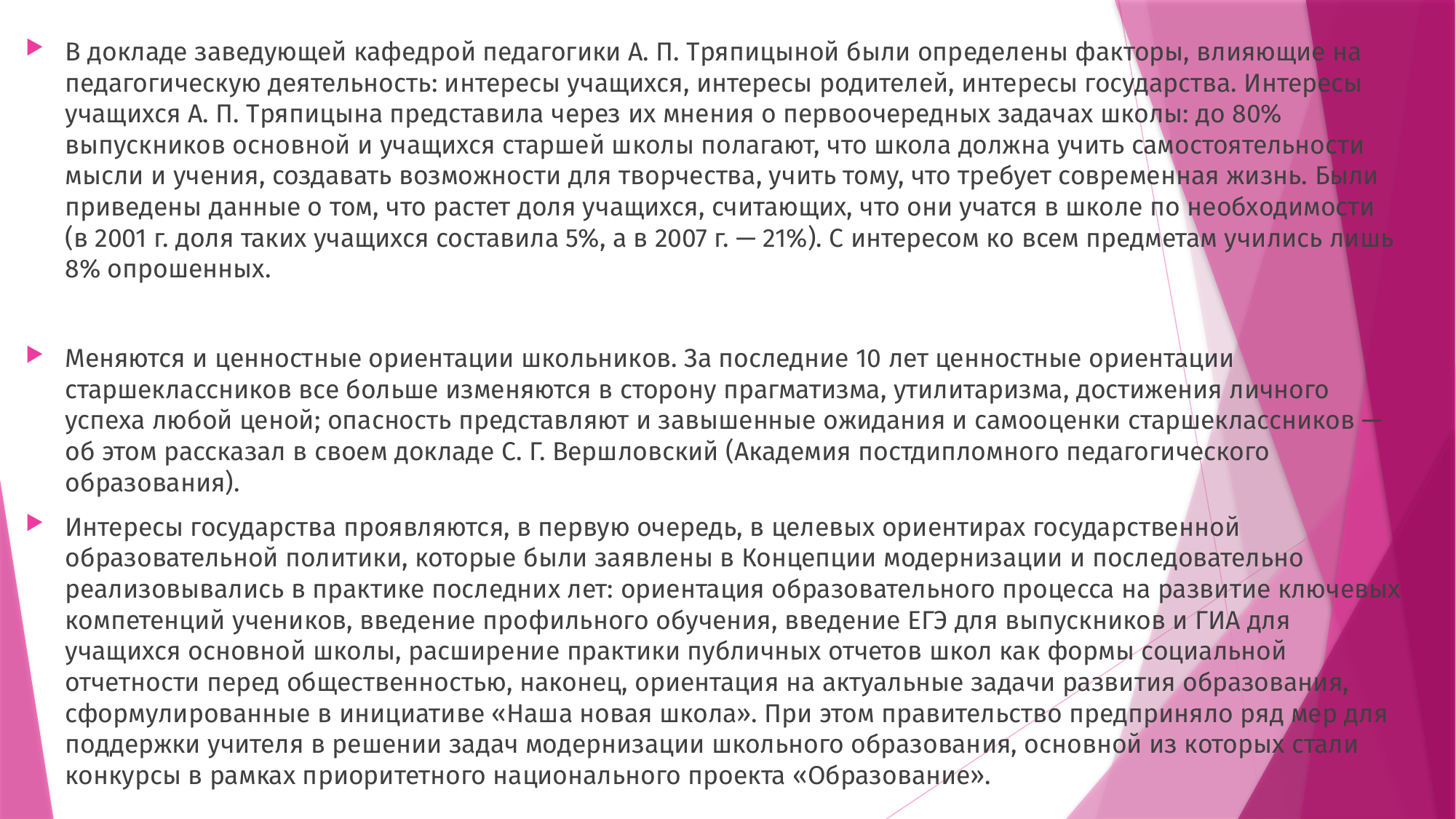

В докладе заведующей кафедрой педагогики А. П. Тряпицыной были определены факторы, влияющие на педагогическую деятельность: интересы учащихся, интересы родителей, интересы государства. Интересы учащихся А. П. Тряпицына представила через их мнения о первоочередных задачах школы: до 80% выпускников основной и учащихся старшей школы полагают, что школа должна учить самостоятельности мысли и учения, создавать возможности для творчества, учить тому, что требует современная жизнь. Были приведены данные о том, что растет доля учащихся, считающих, что они учатся в школе по необходимости (в 2001 г. доля таких учащихся составила 5%, а в 2007 г. — 21%). С интересом ко всем предметам учились лишь 8% опрошенных.

Меняются и ценностные ориентации школьников. За последние 10 лет ценностные ориентации старшеклассников все больше изменяются в сторону прагматизма, утилитаризма, достижения личного успеха любой ценой; опасность представляют и завышенные ожидания и самооценки старшеклассников — об этом рассказал в своем докладе С. Г. Вершловский (Академия постдипломного педагогического образования).
Интересы государства проявляются, в первую очередь, в целевых ориентирах государственной образовательной политики, которые были заявлены в Концепции модернизации и последовательно реализовывались в практике последних лет: ориентация образовательного процесса на развитие ключевых компетенций учеников, введение профильного обучения, введение ЕГЭ для выпускников и ГИА для учащихся основной школы, расширение практики публичных отчетов школ как формы социальной отчетности перед общественностью, наконец, ориентация на актуальные задачи развития образования, сформулированные в инициативе «Наша новая школа». При этом правительство предприняло ряд мер для поддержки учителя в решении задач модернизации школьного образования, основной из которых стали конкурсы в рамках приоритетного национального проекта «Образование».